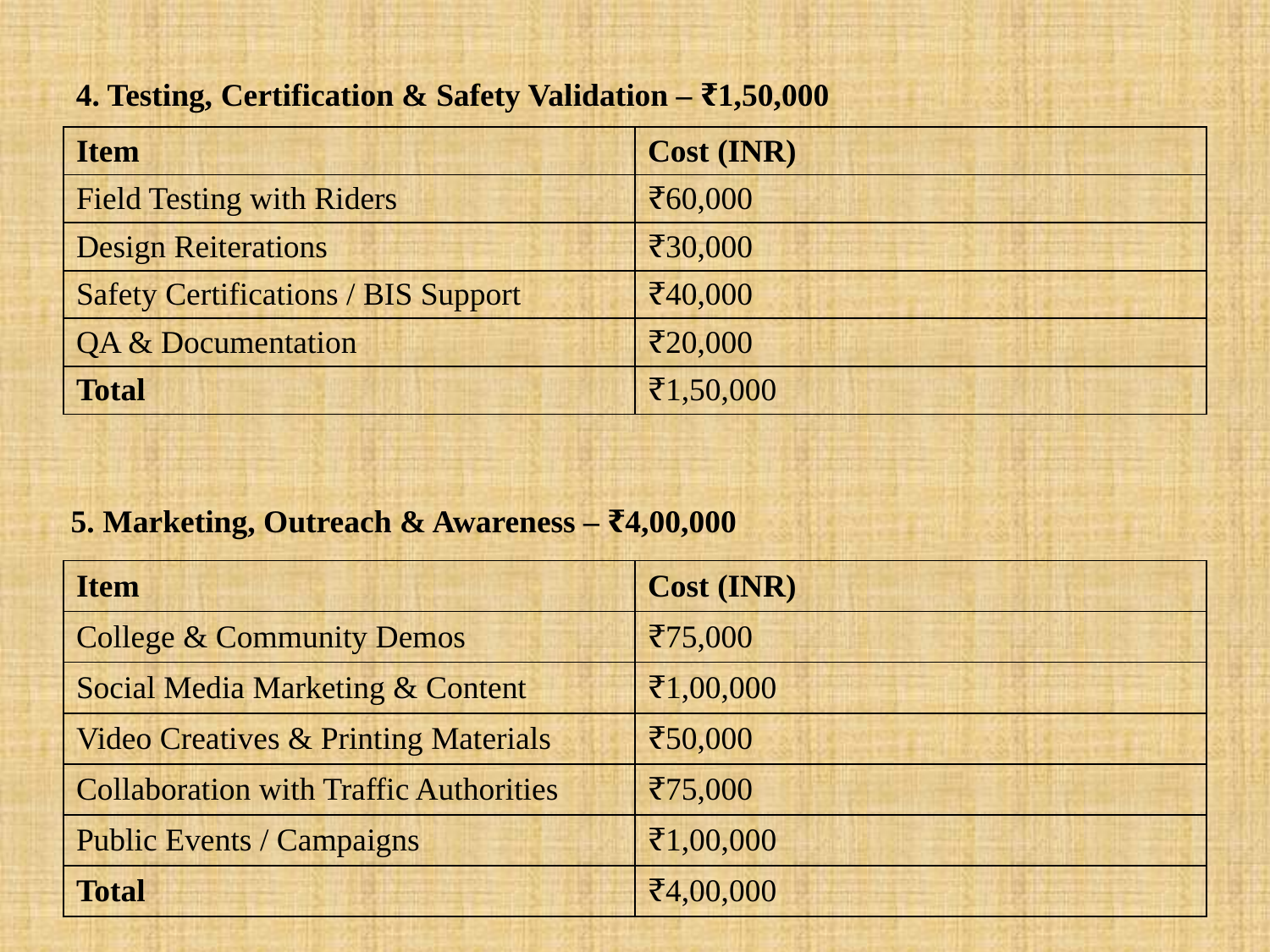

4. Testing, Certification & Safety Validation – ₹1,50,000
| Item | Cost (INR) |
| --- | --- |
| Field Testing with Riders | ₹60,000 |
| Design Reiterations | ₹30,000 |
| Safety Certifications / BIS Support | ₹40,000 |
| QA & Documentation | ₹20,000 |
| Total | ₹1,50,000 |
5. Marketing, Outreach & Awareness – ₹4,00,000
| Item | Cost (INR) |
| --- | --- |
| College & Community Demos | ₹75,000 |
| Social Media Marketing & Content | ₹1,00,000 |
| Video Creatives & Printing Materials | ₹50,000 |
| Collaboration with Traffic Authorities | ₹75,000 |
| Public Events / Campaigns | ₹1,00,000 |
| Total | ₹4,00,000 |